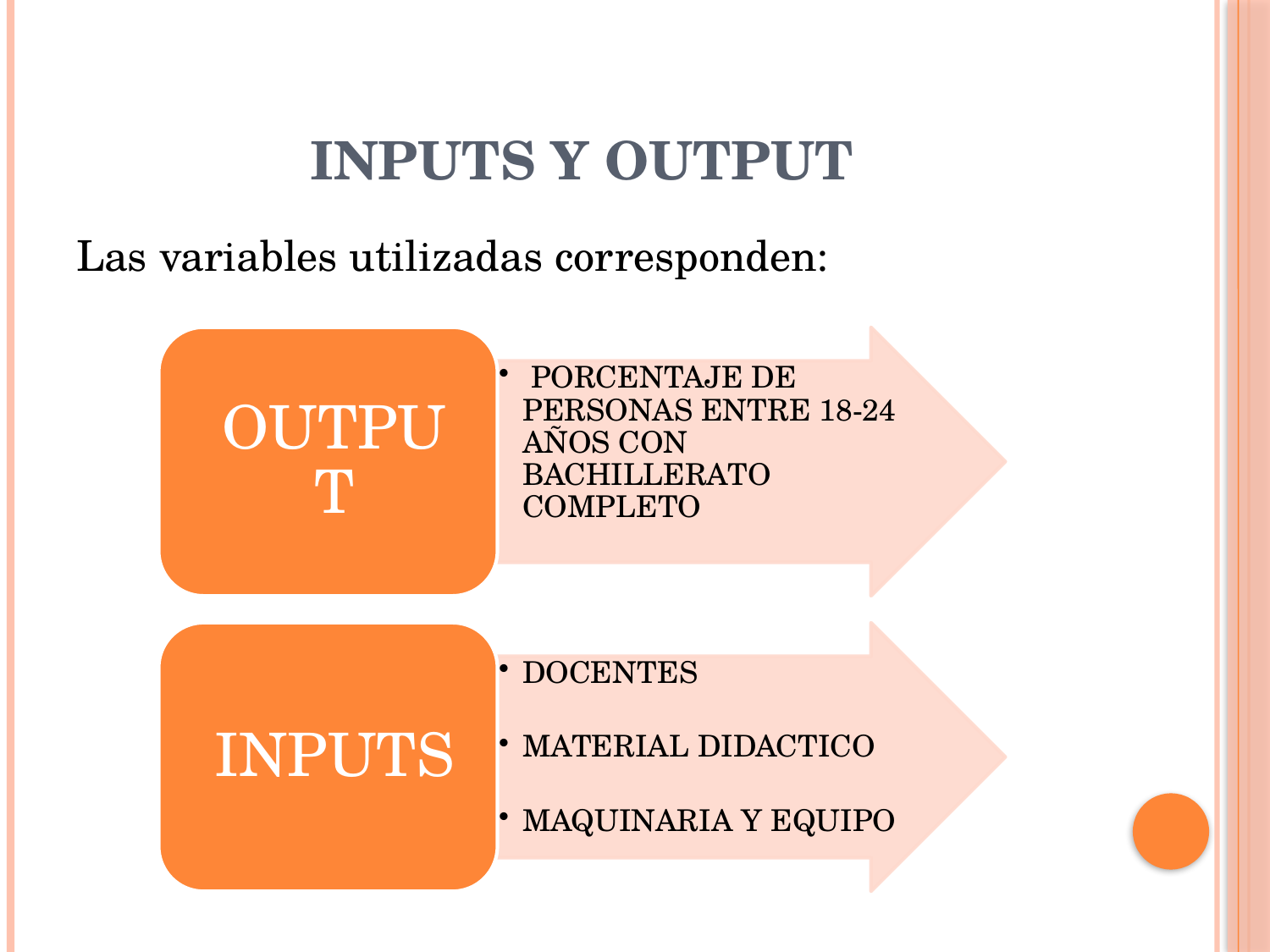

# inputs y output
Las variables utilizadas corresponden:

 PORCENTAJE DE PERSONAS ENTRE 18-24 AÑOS CON BACHILLERATO COMPLETO
OUTPUT
DOCENTES

MATERIAL DIDACTICO

MAQUINARIA Y EQUIPO
INPUTS